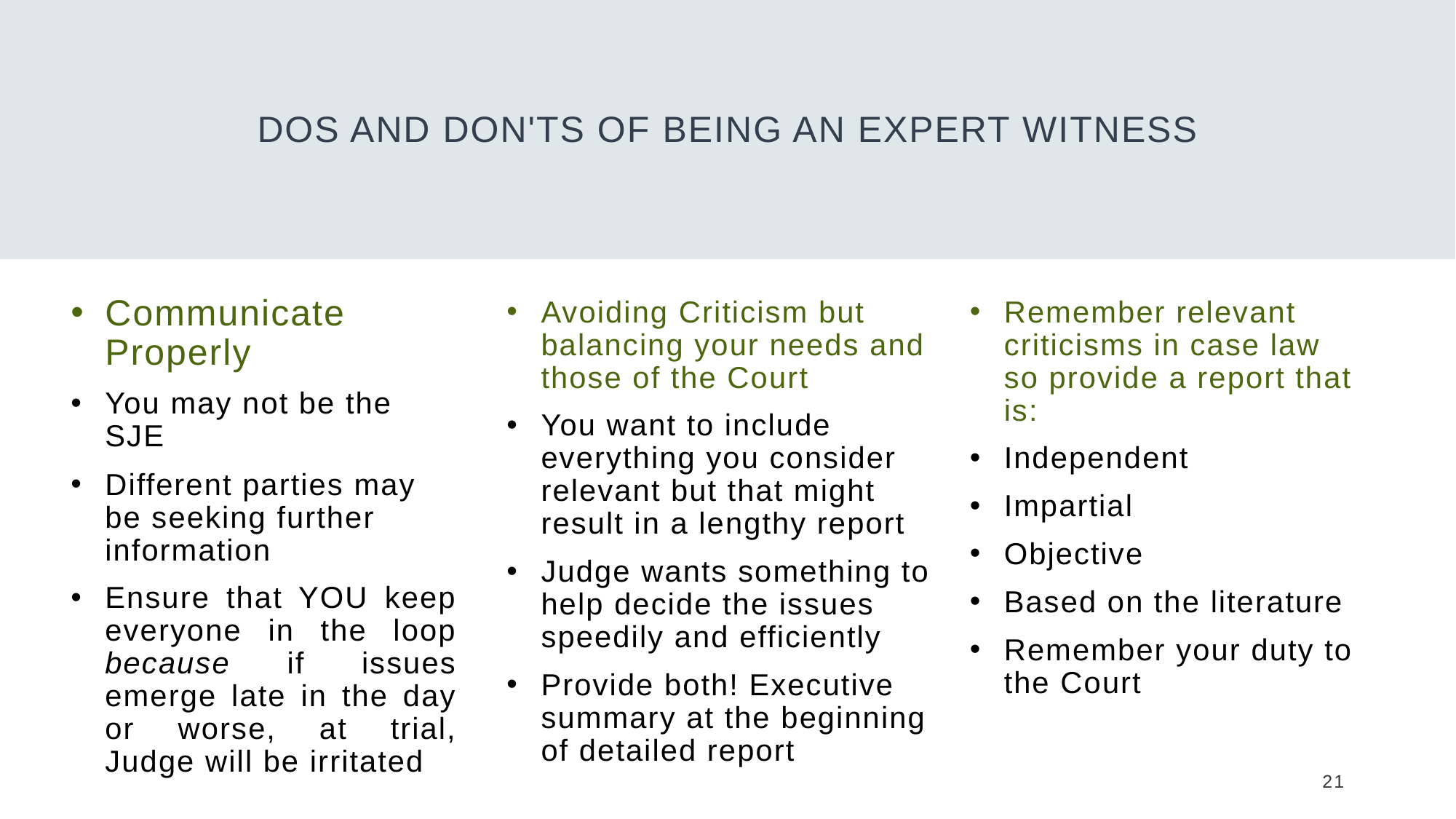

# Dos and Don'ts of Being an Expert Witness
Communicate Properly
You may not be the SJE
Different parties may be seeking further information
Ensure that YOU keep everyone in the loop because if issues emerge late in the day or worse, at trial, Judge will be irritated
Avoiding Criticism but balancing your needs and those of the Court
You want to include everything you consider relevant but that might result in a lengthy report
Judge wants something to help decide the issues speedily and efficiently
Provide both! Executive summary at the beginning of detailed report
Remember relevant criticisms in case law so provide a report that is:
Independent
Impartial
Objective
Based on the literature
Remember your duty to the Court
21